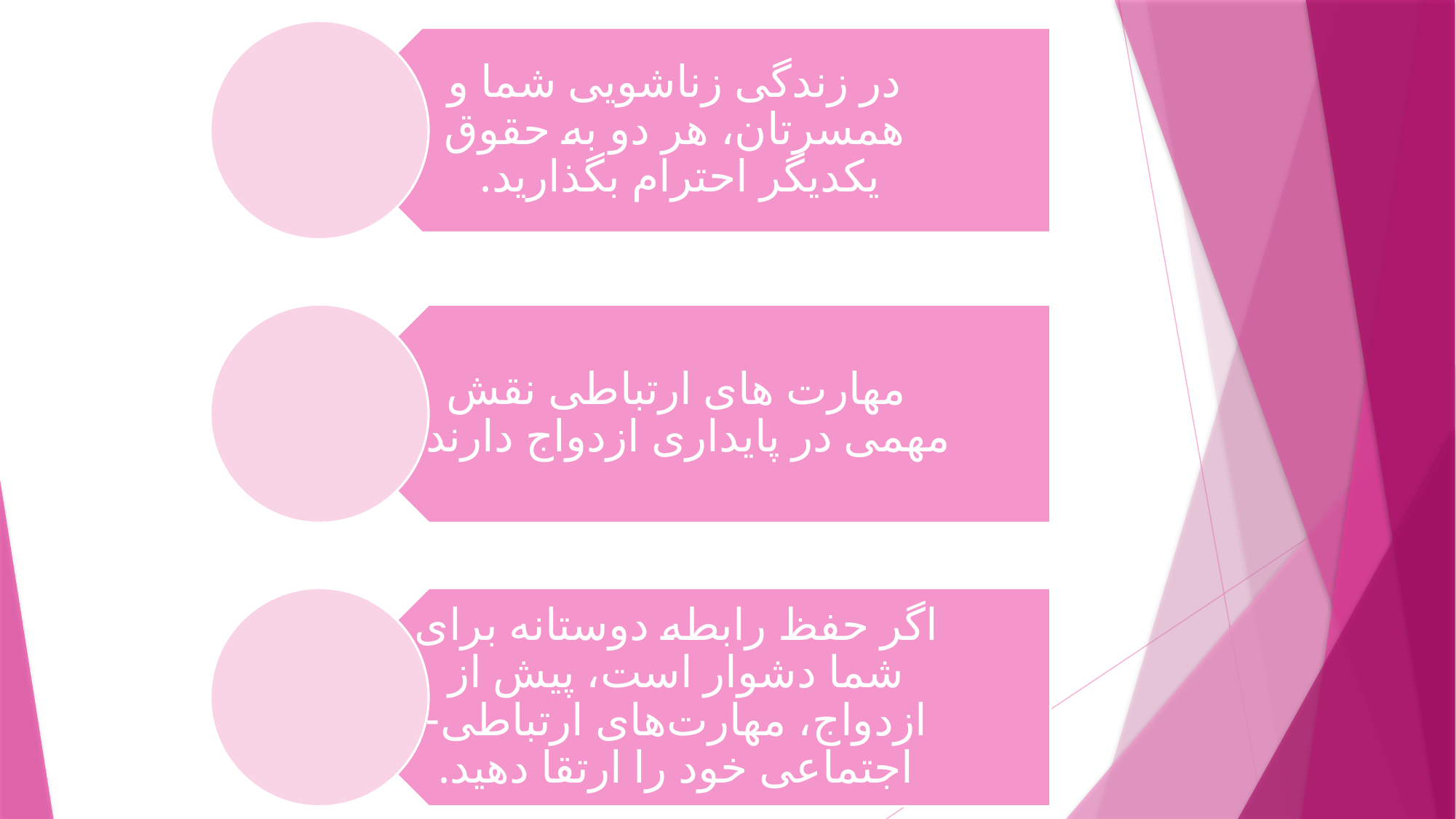

در زندگی زناشویی شما و همسرتان، هر دو به حقوق یکدیگر احترام بگذارید.
مهارت های ارتباطی نقش مهمی در پایداری ازدواج دارند.
اگر حفظ رابطه دوستانه برای شما دشوار است، پیش از ازدواج، مهارت‌های ارتباطی- اجتماعی خود را ارتقا دهید.